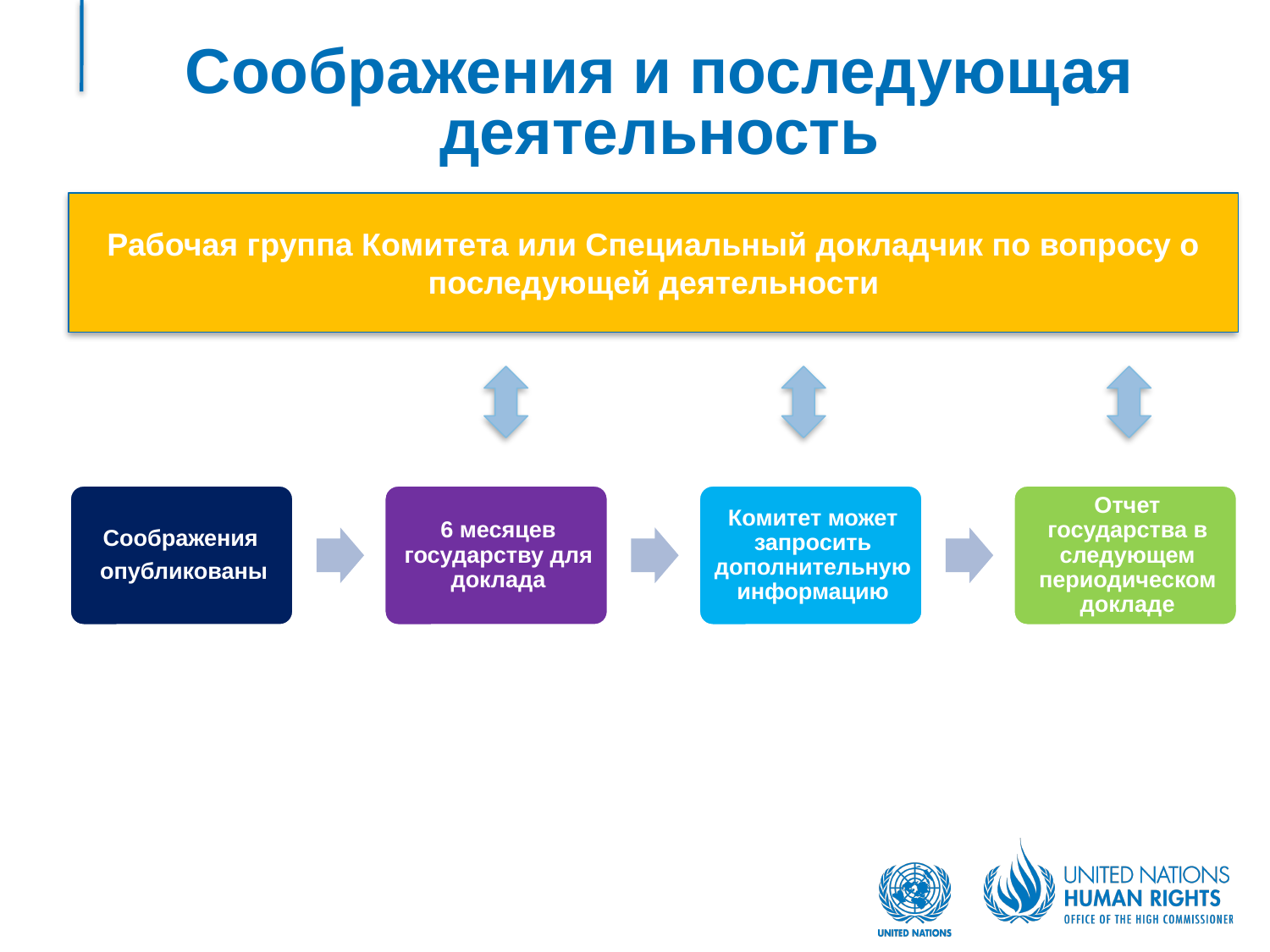

# Соображения и последующая деятельность

Рабочая группа Комитета или Специальный докладчик по вопросу о последующей деятельности
Соображения
опубликованы

6 месяцев государству для доклада

Комитет может запросить дополнительную информацию

Отчет государства в следующем периодическом докладе